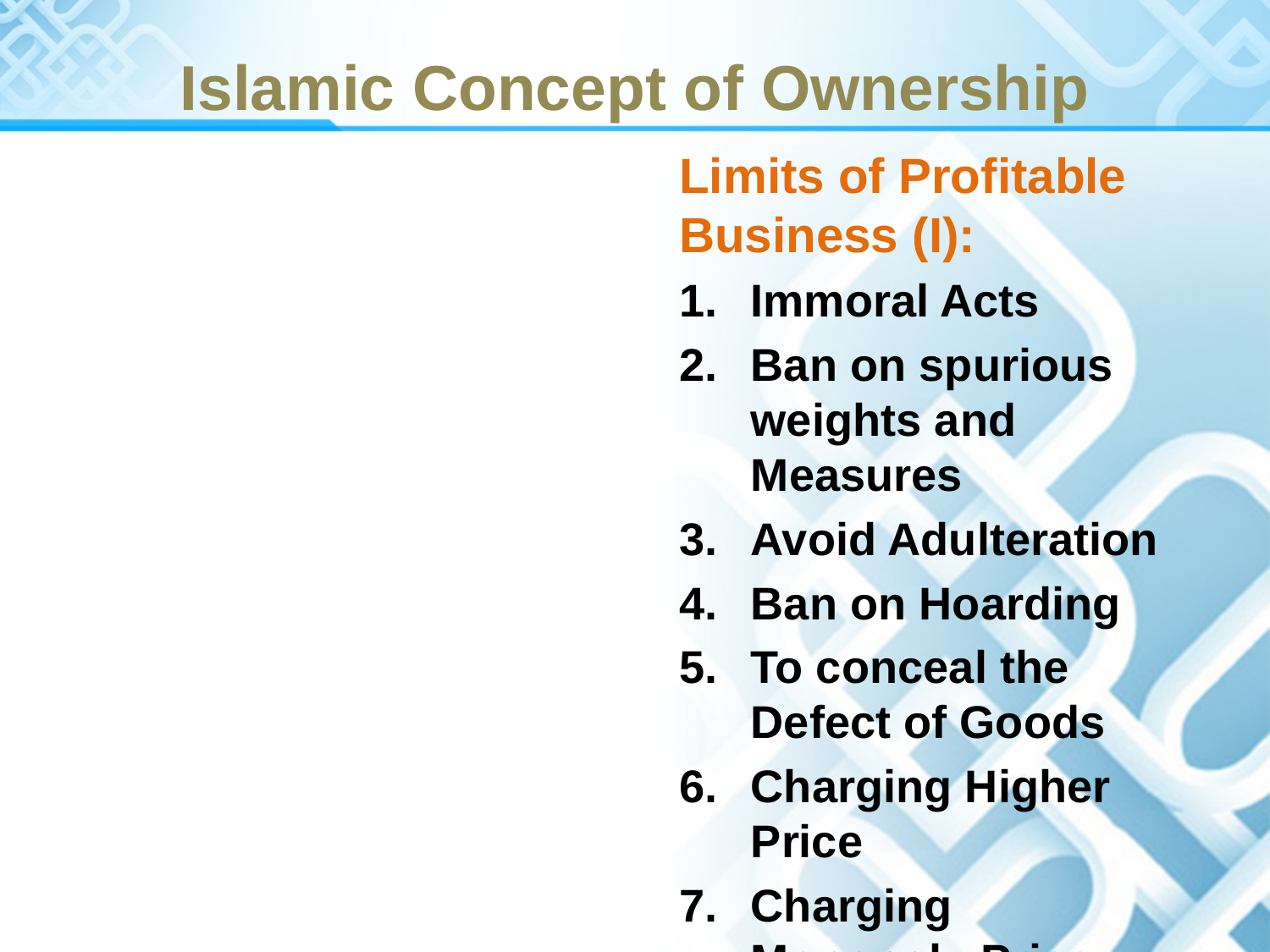

Islamic Concept of Ownership
Limits of Profitable Business (I):
Immoral Acts
Ban on spurious weights and Measures
Avoid Adulteration
Ban on Hoarding
To conceal the Defect of Goods
Charging Higher Price
Charging Monopoly Price